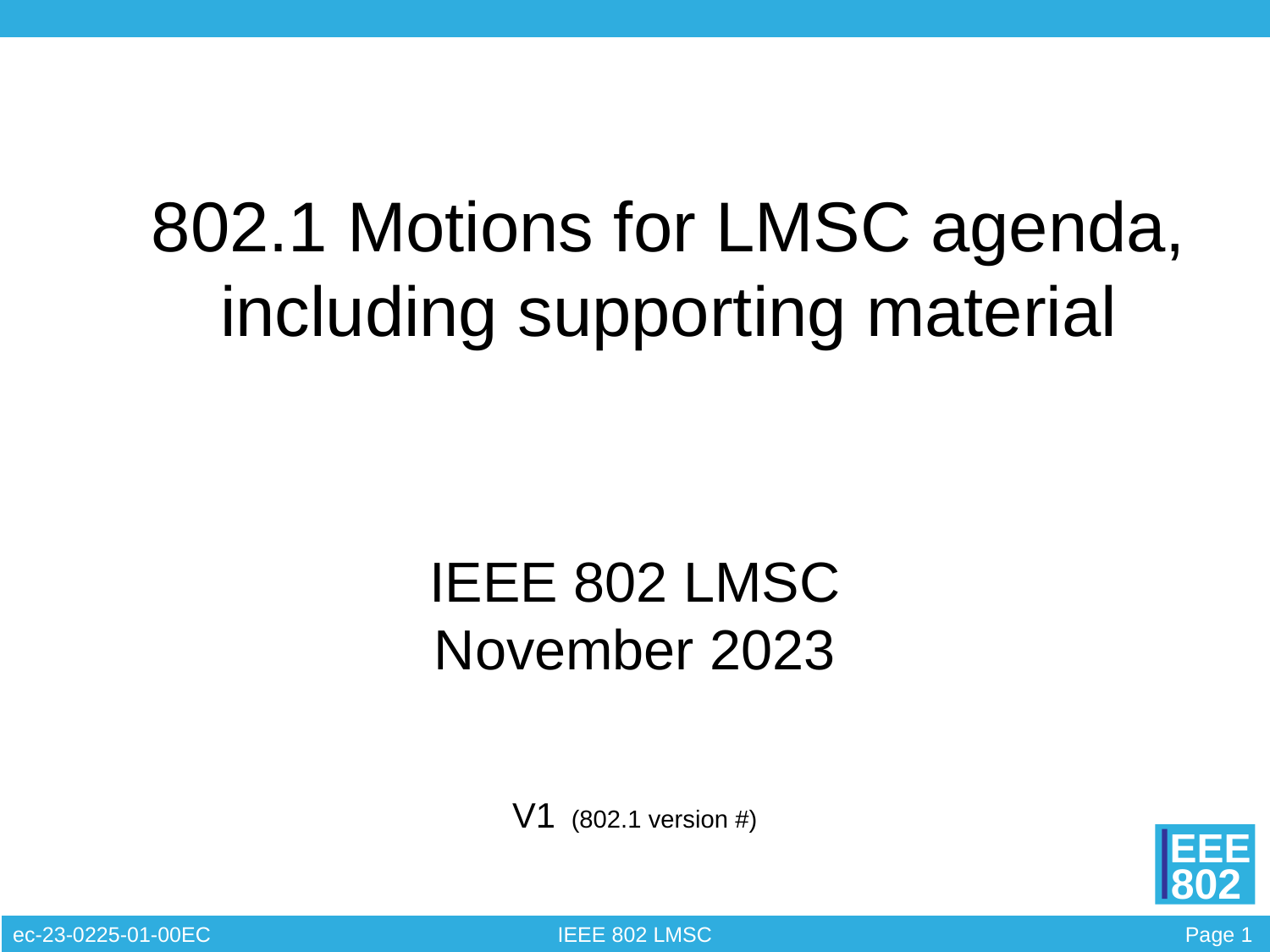

# 802.1 Motions for LMSC agenda, including supporting material
IEEE 802 LMSC
November 2023

V1 (802.1 version #)